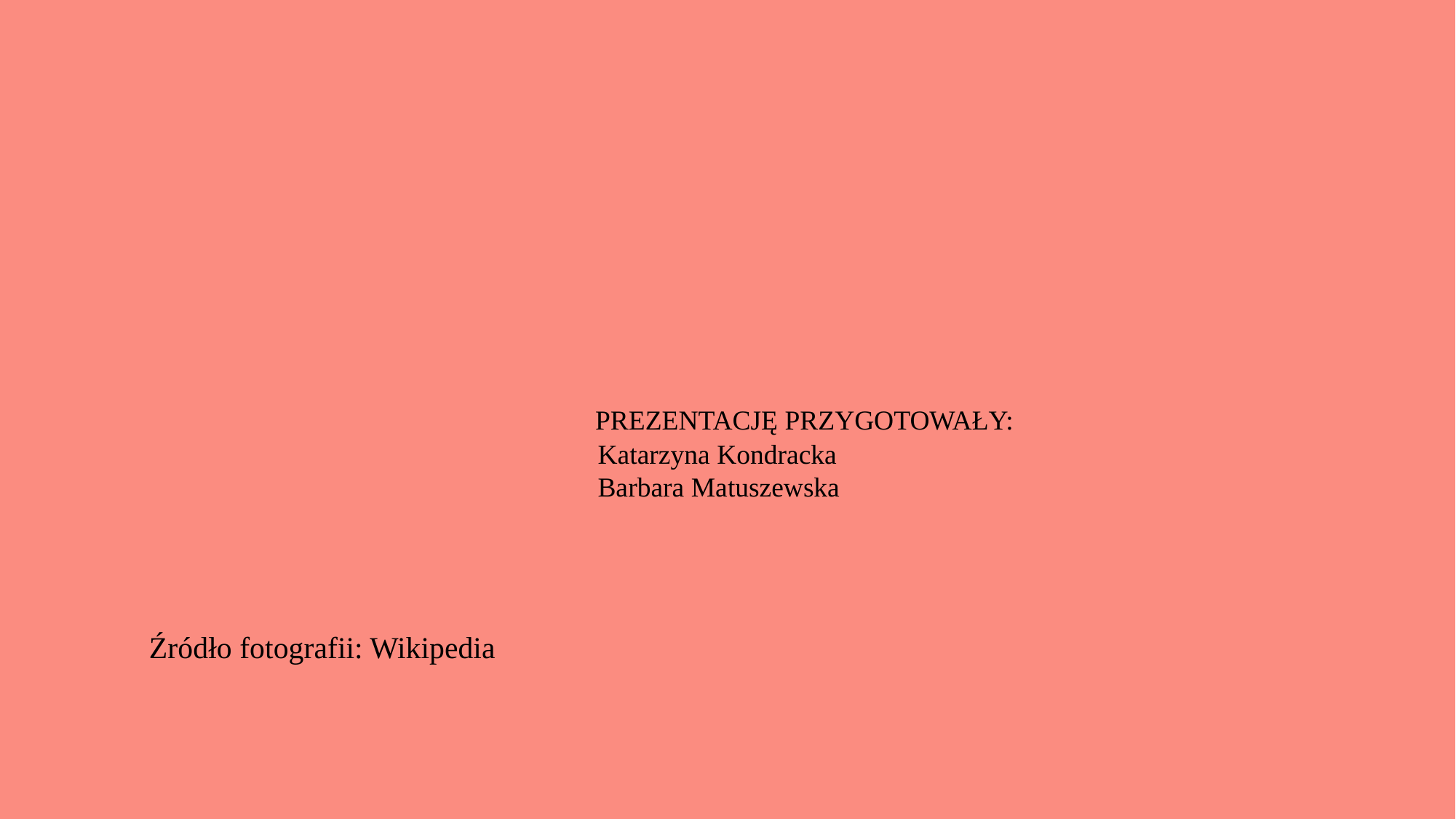

PREZENTACJĘ PRZYGOTOWAŁY:
   Katarzyna Kondracka
   Barbara Matuszewska

     Źródło fotografii: Wikipedia